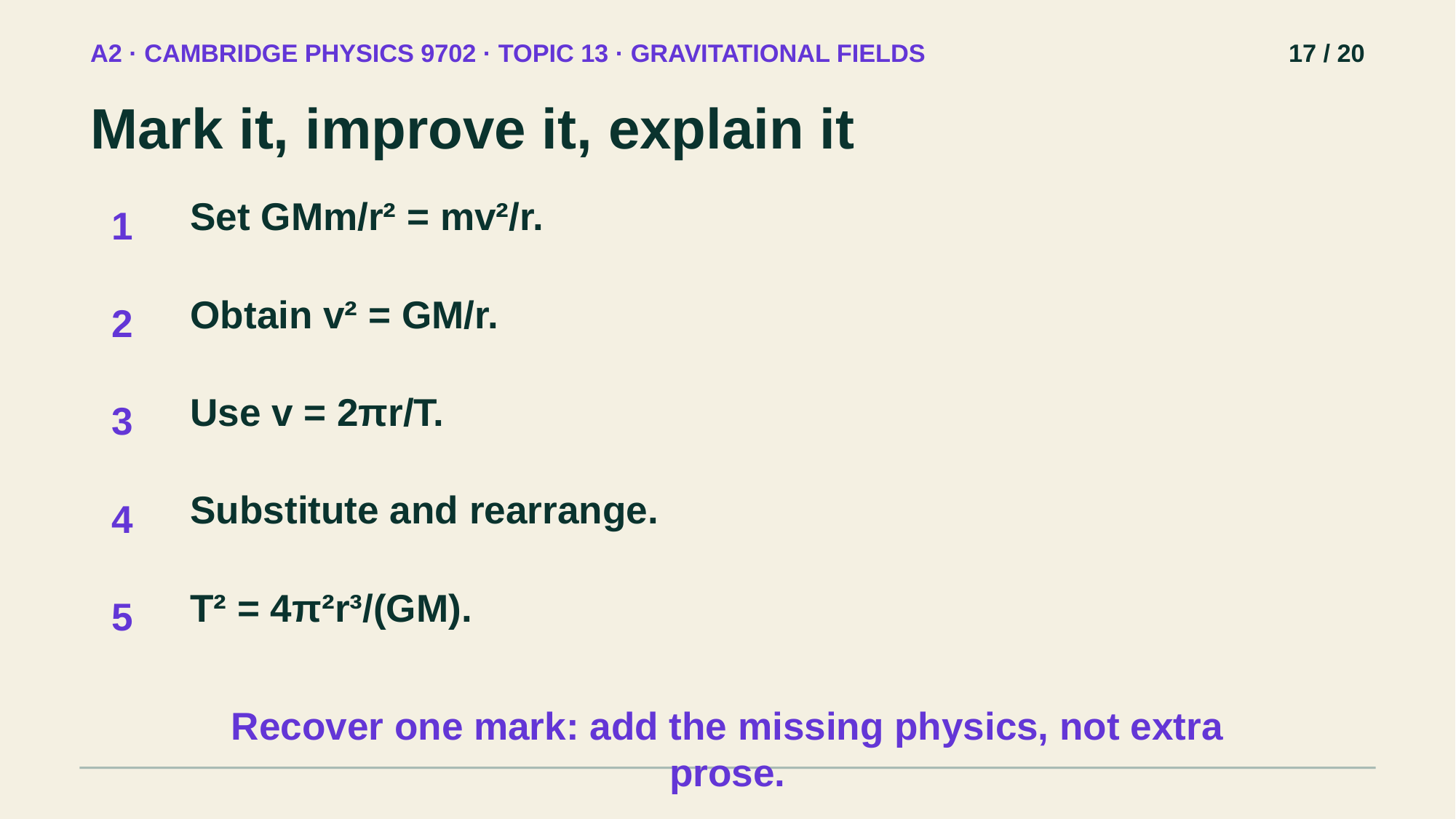

A2 · CAMBRIDGE PHYSICS 9702 · TOPIC 13 · GRAVITATIONAL FIELDS
17 / 20
Mark it, improve it, explain it
Set GMm/r² = mv²/r.
1
Obtain v² = GM/r.
2
Use v = 2πr/T.
3
Substitute and rearrange.
4
T² = 4π²r³/(GM).
5
Recover one mark: add the missing physics, not extra prose.